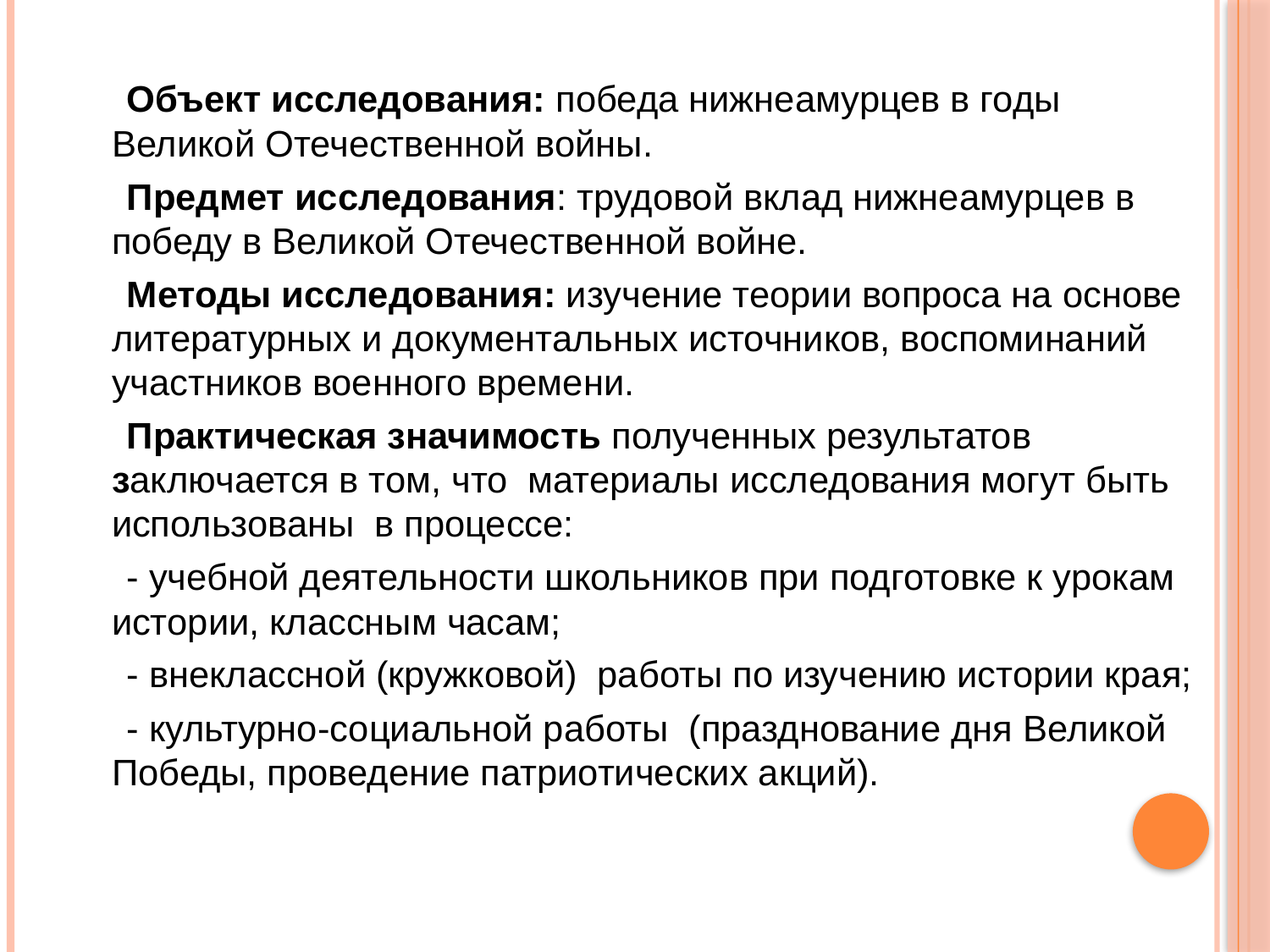

Объект исследования: победа нижнеамурцев в годы Великой Отечественной войны.
     Предмет исследования: трудовой вклад нижнеамурцев в  победу в Великой Отечественной войне.
     Методы исследования: изучение теории вопроса на основе литературных и документальных источников, воспоминаний участников военного времени.
     Практическая значимость полученных результатов заключается в том, что  материалы исследования могут быть использованы  в процессе:
     - учебной деятельности школьников при подготовке к урокам истории, классным часам;
     - внеклассной (кружковой)  работы по изучению истории края;
     - культурно-социальной работы  (празднование дня Великой Победы, проведение патриотических акций).